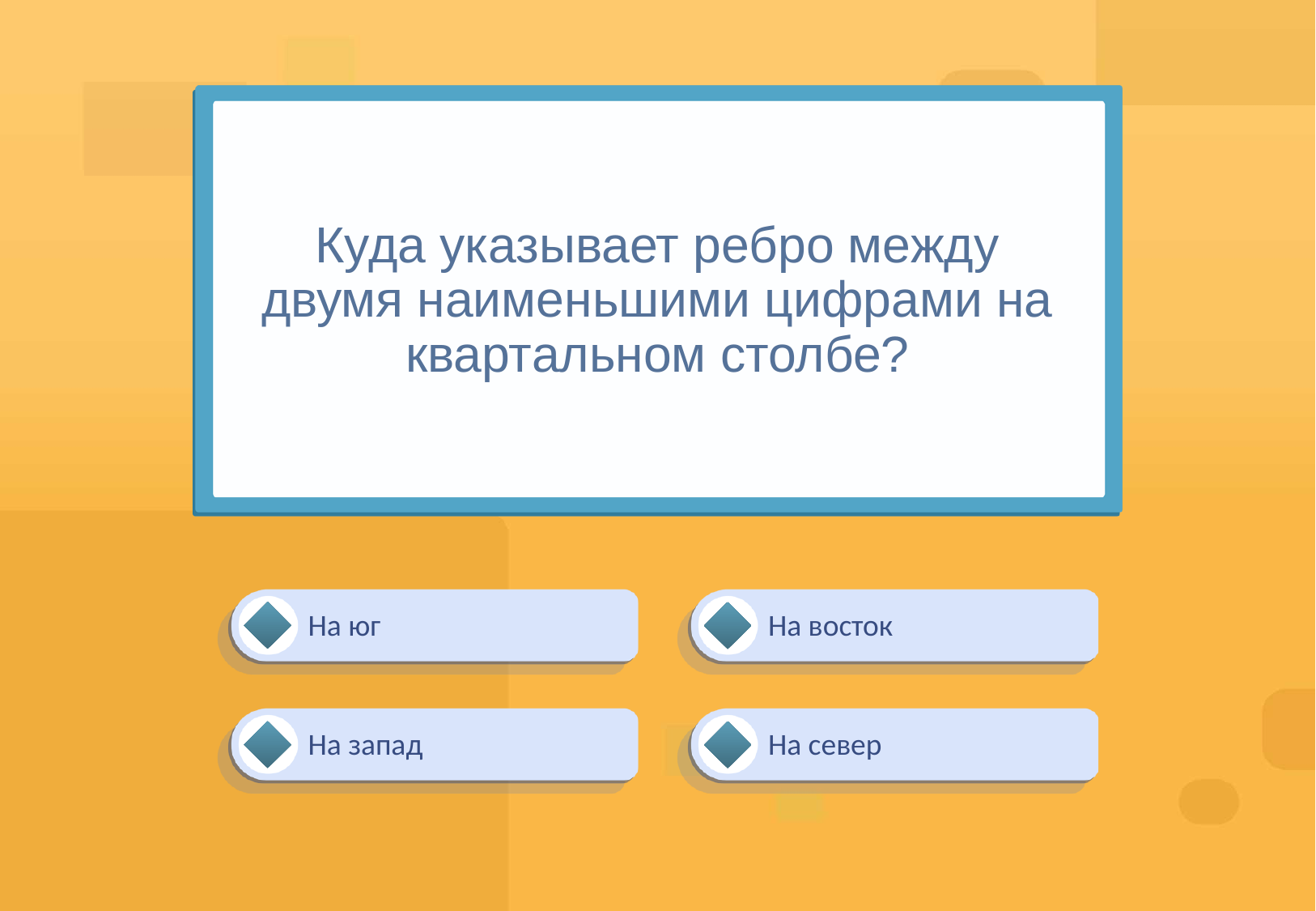

# Куда указывает ребро между двумя наименьшими цифрами на квартальном столбе?
На юг
На восток

На запад
На север